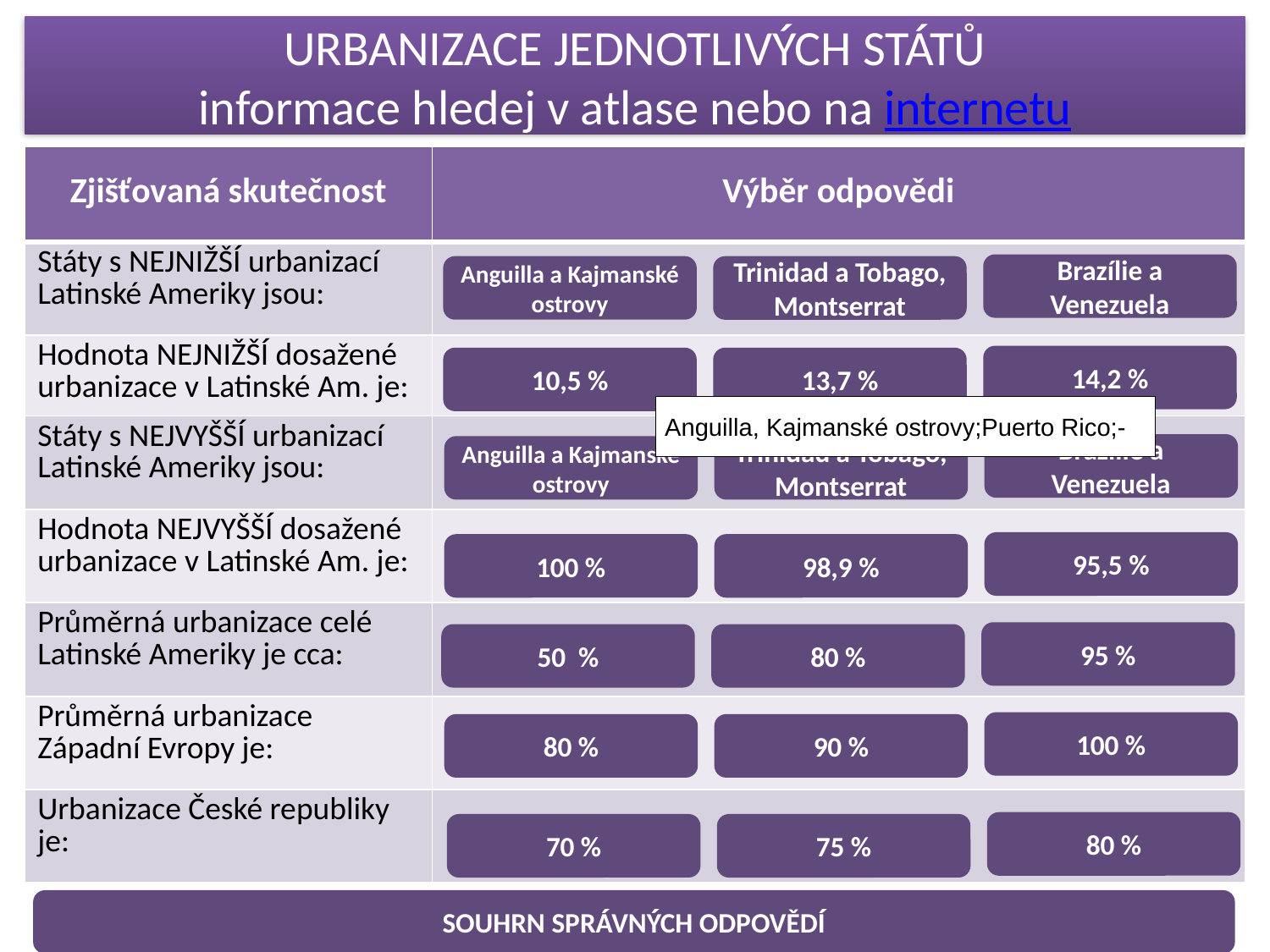

# URBANIZACE JEDNOTLIVÝCH STÁTŮ informace hledej v atlase nebo na internetu
| Zjišťovaná skutečnost | Výběr odpovědi |
| --- | --- |
| Státy s NEJNIŽŠÍ urbanizací Latinské Ameriky jsou: |  |
| Hodnota NEJNIŽŠÍ dosažené urbanizace v Latinské Am. je: |  |
| Státy s NEJVYŠŠÍ urbanizací Latinské Ameriky jsou: |  |
| Hodnota NEJVYŠŠÍ dosažené urbanizace v Latinské Am. je: |  |
| Průměrná urbanizace celé Latinské Ameriky je cca: |  |
| Průměrná urbanizace Západní Evropy je: |  |
| Urbanizace České republiky je: |  |
Brazílie a Venezuela
Anguilla a Kajmanské ostrovy
Trinidad a Tobago, Montserrat
14,2 %
10,5 %
13,7 %
Brazílie a Venezuela
Anguilla a Kajmanské ostrovy
Trinidad a Tobago, Montserrat
95,5 %
100 %
98,9 %
95 %
50  %
80 %
100 %
80 %
90 %
80 %
70 %
75 %
SOUHRN SPRÁVNÝCH ODPOVĚDÍ